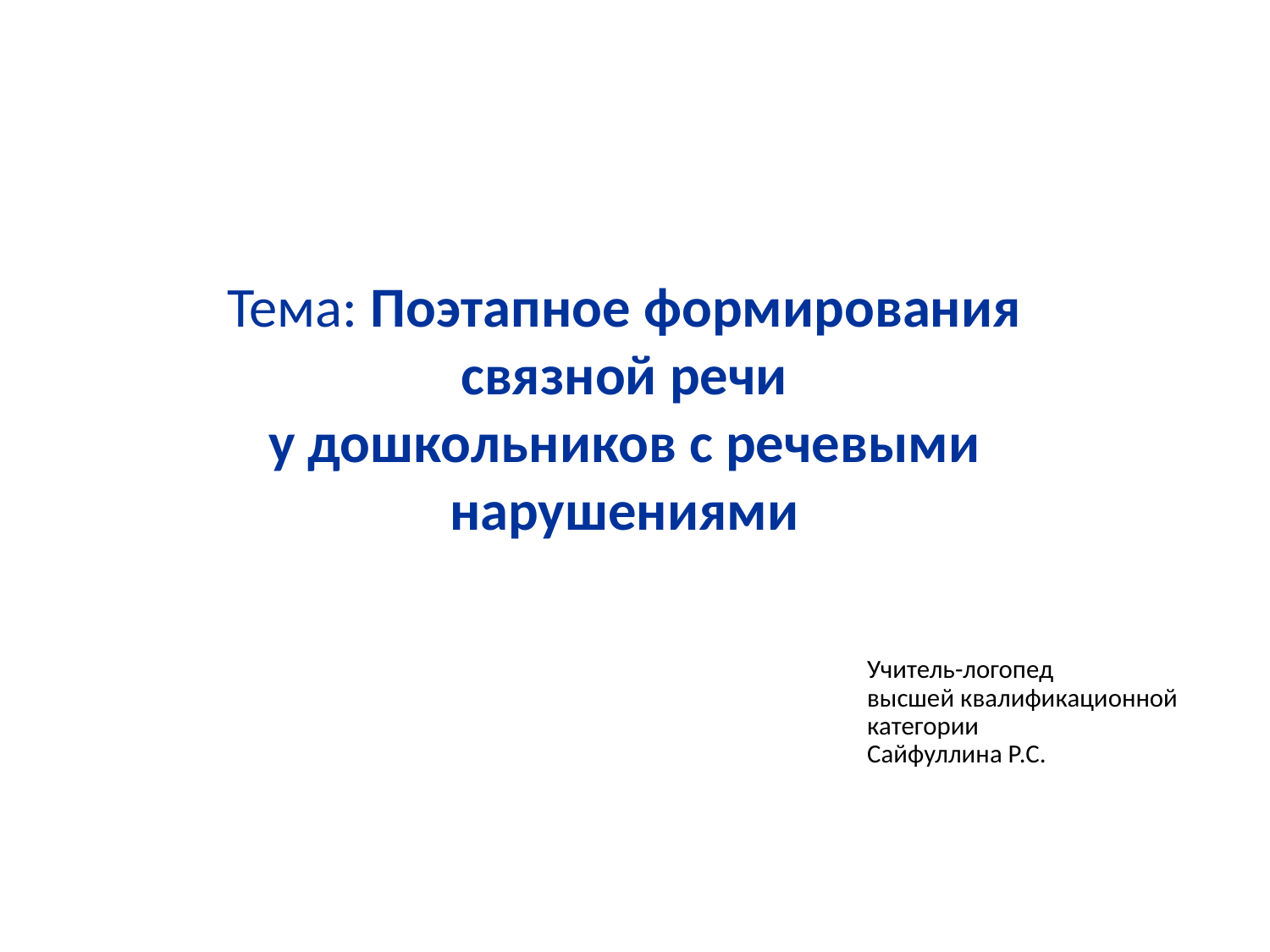

Тема: Поэтапное формирования
связной речи
у дошкольников с речевыми нарушениями
# Учитель-логопед высшей квалификационной категории Сайфуллина Р.С.